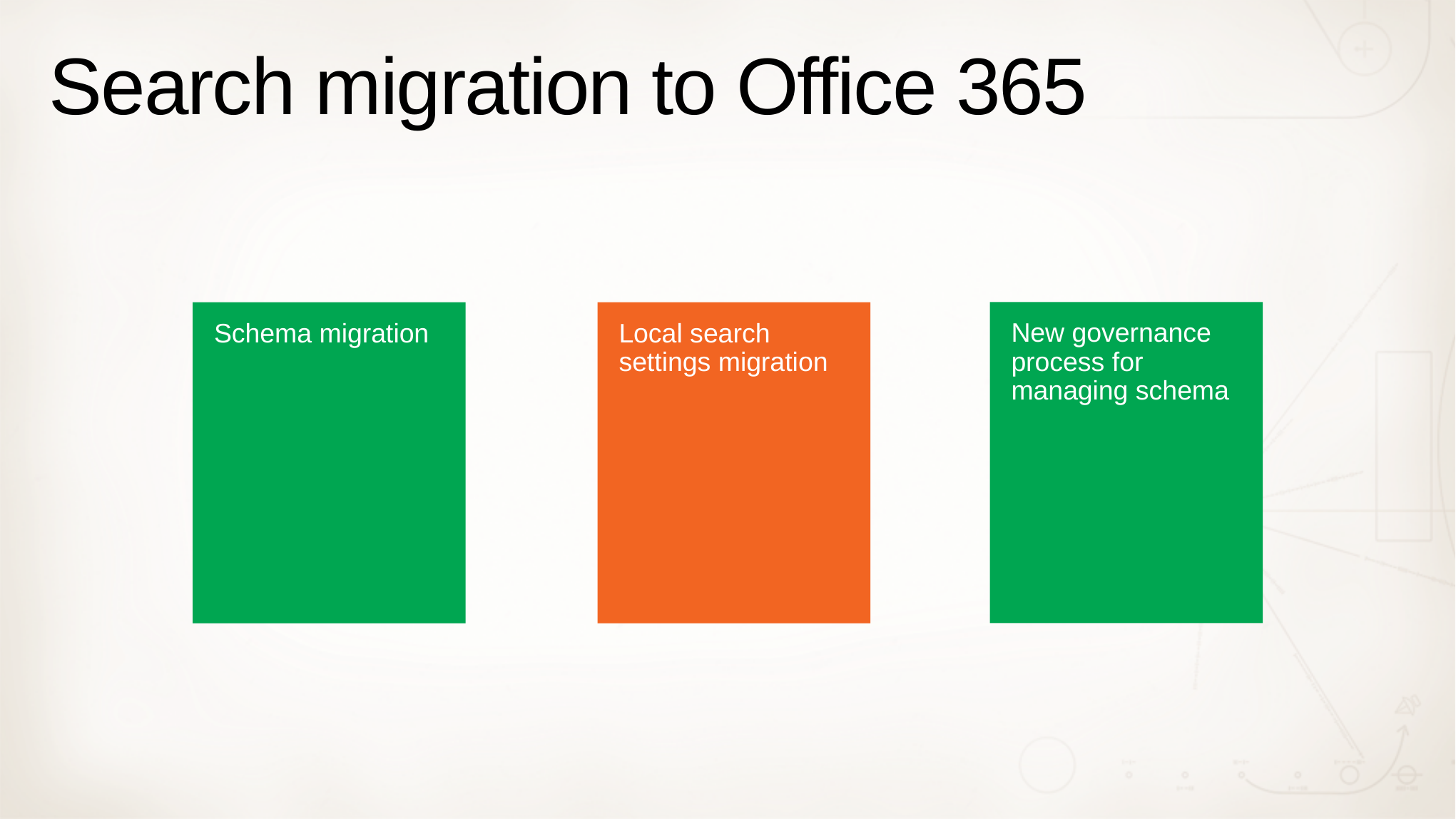

# Search migration to Office 365
New governance process for managing schema

Schema migration

Local search settings migration